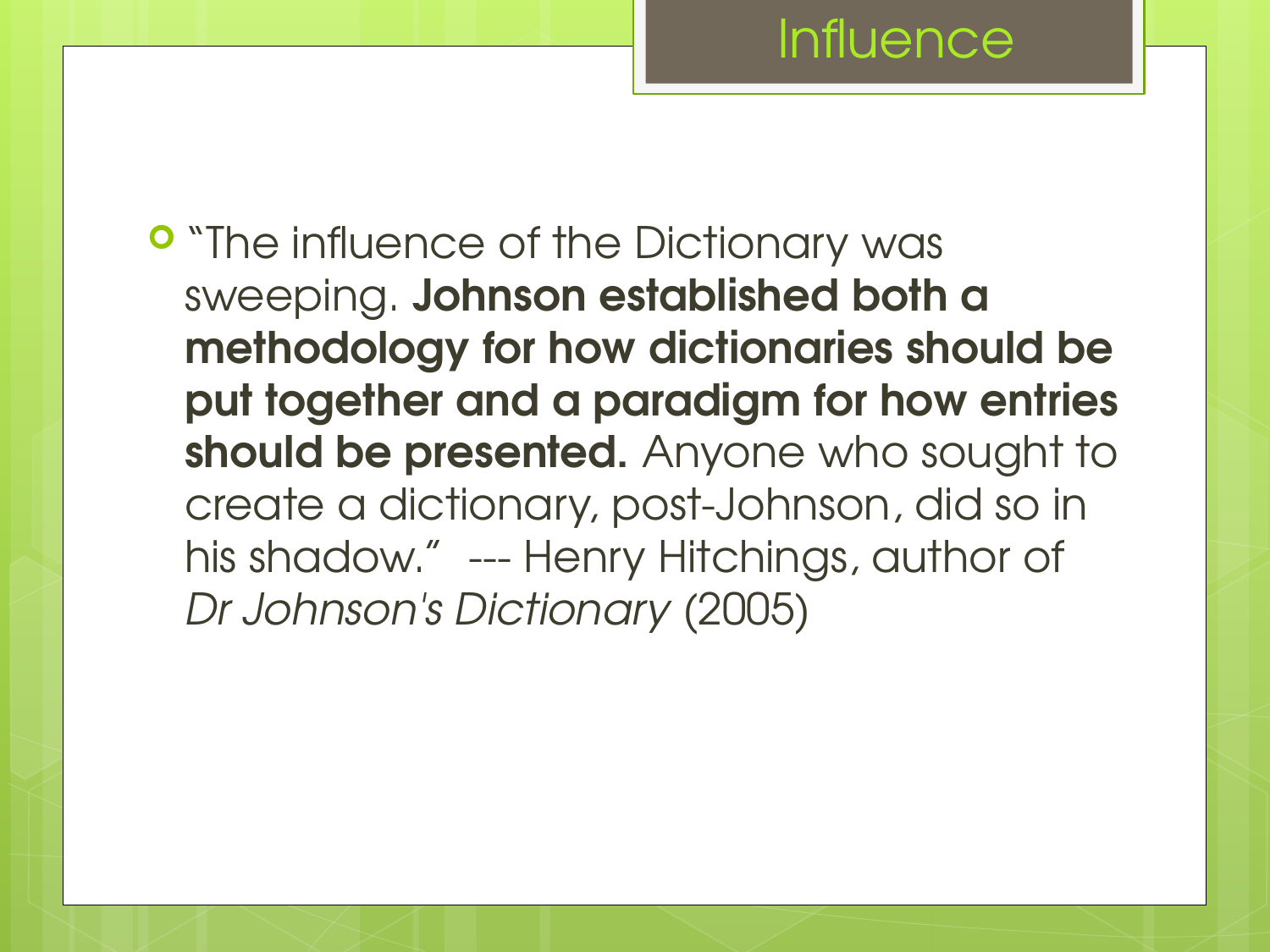

Influence
#
“The influence of the Dictionary was sweeping. Johnson established both a methodology for how dictionaries should be put together and a paradigm for how entries should be presented. Anyone who sought to create a dictionary, post-Johnson, did so in his shadow.”  --- Henry Hitchings, author of Dr Johnson's Dictionary (2005)